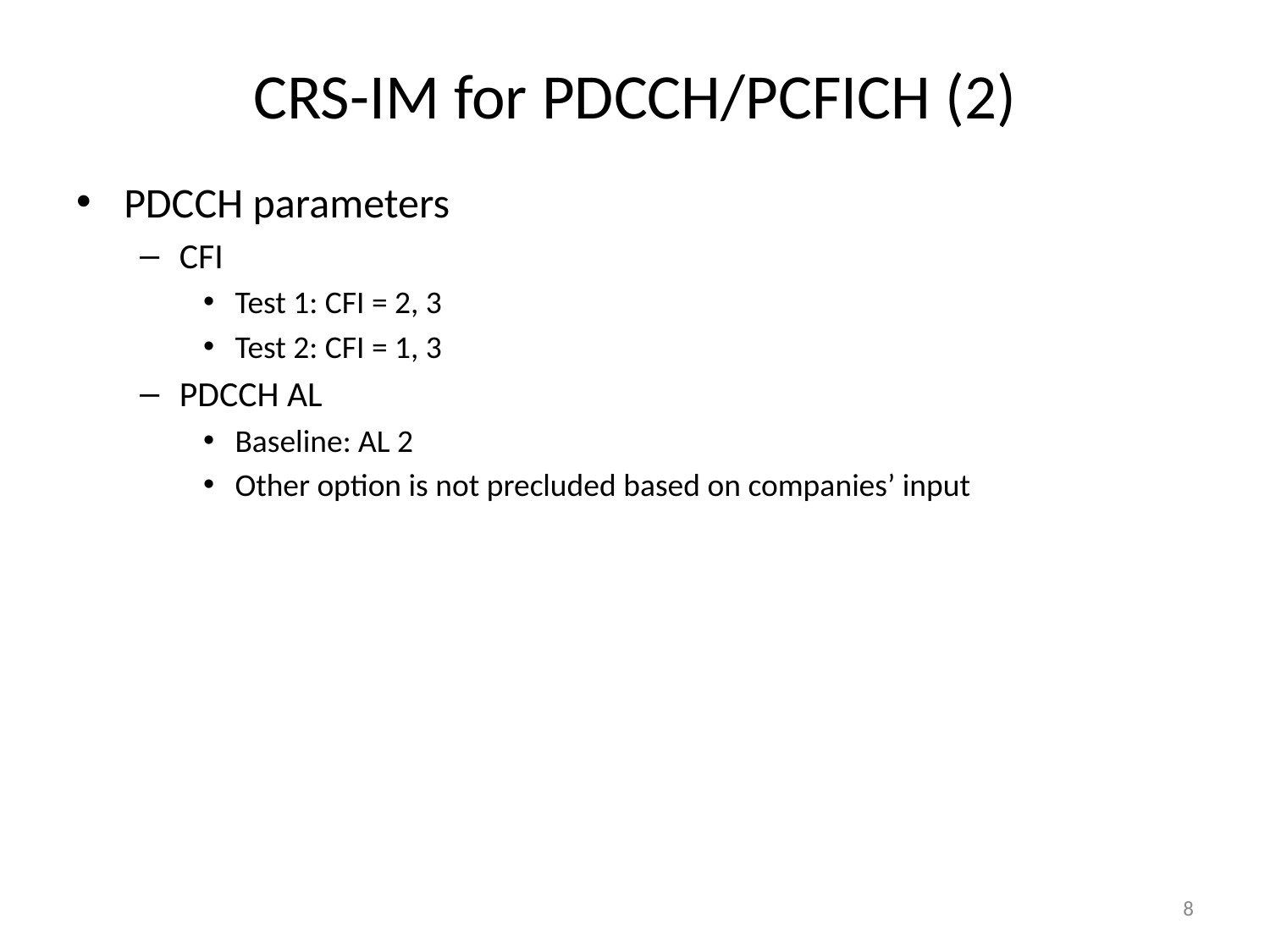

# CRS-IM for PDCCH/PCFICH (2)
PDCCH parameters
CFI
Test 1: CFI = 2, 3
Test 2: CFI = 1, 3
PDCCH AL
Baseline: AL 2
Other option is not precluded based on companies’ input

8